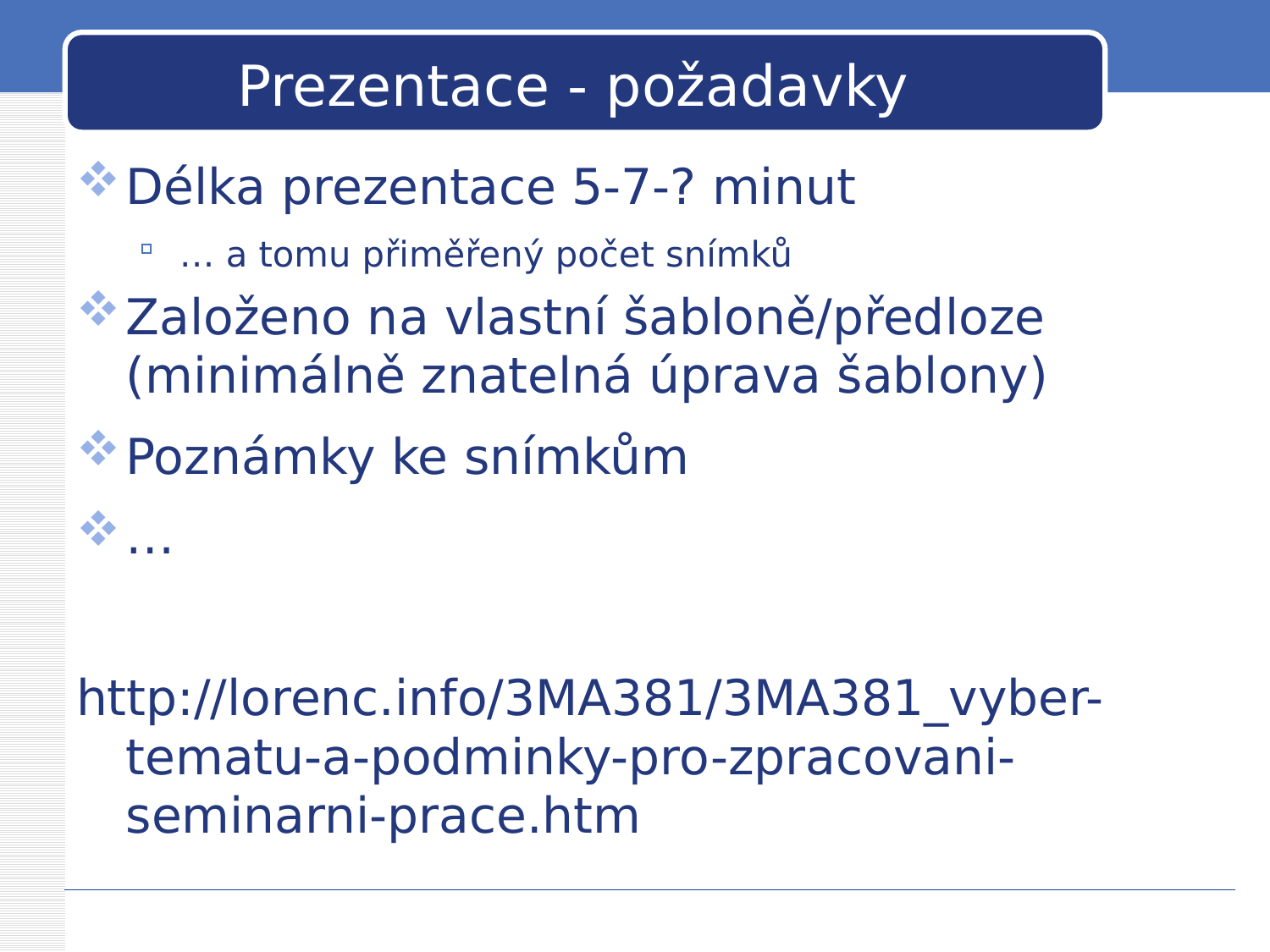

# Prezentace - požadavky
Délka prezentace 5-7-? minut
… a tomu přiměřený počet snímků
Založeno na vlastní šabloně/předloze (minimálně znatelná úprava šablony)
Poznámky ke snímkům
…

http://lorenc.info/3MA381/3MA381_vyber-tematu-a-podminky-pro-zpracovani-seminarni-prace.htm